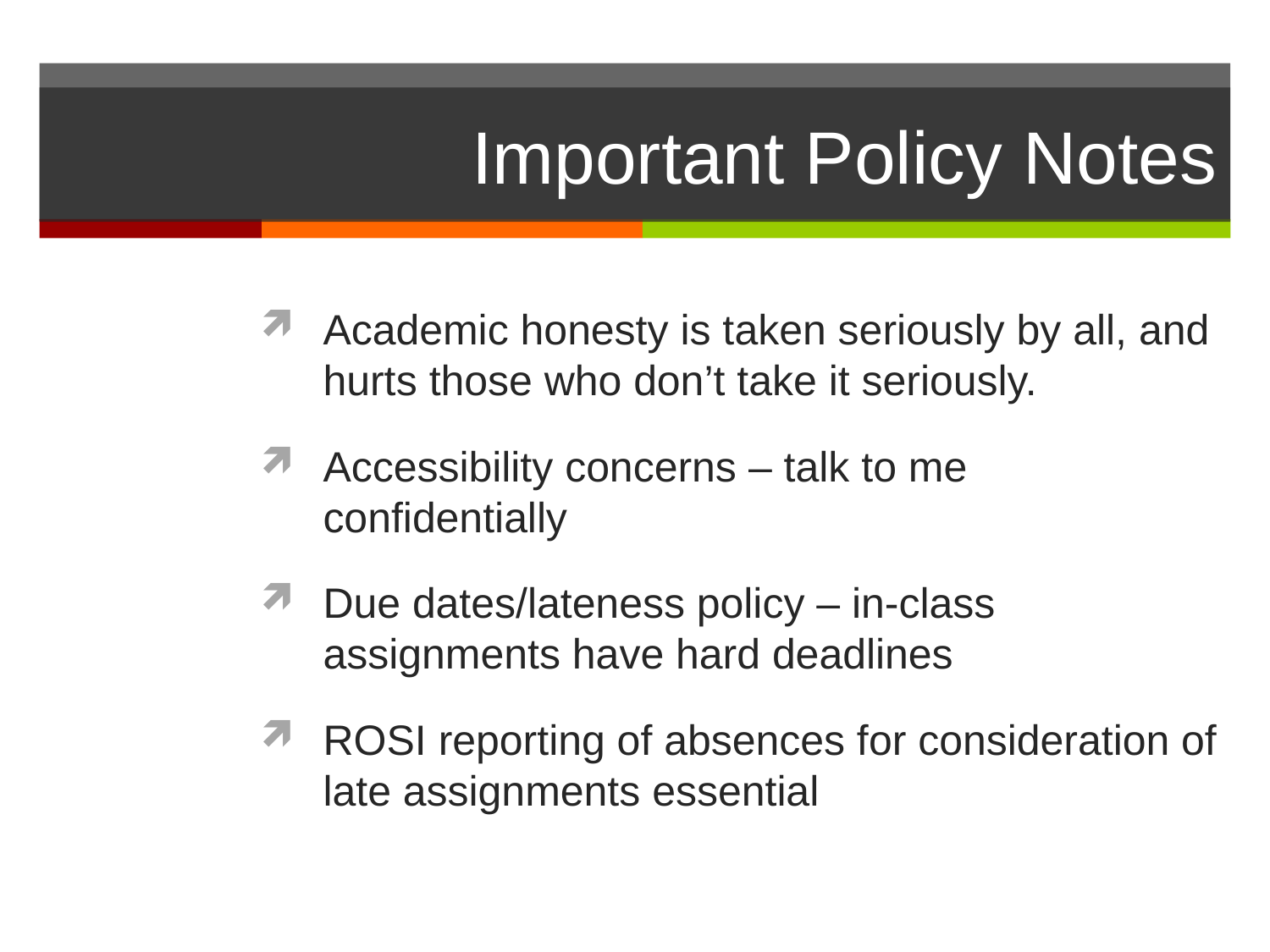

# Important Policy Notes
Academic honesty is taken seriously by all, and hurts those who don’t take it seriously.
Accessibility concerns – talk to me confidentially
Due dates/lateness policy – in-class assignments have hard deadlines
ROSI reporting of absences for consideration of late assignments essential